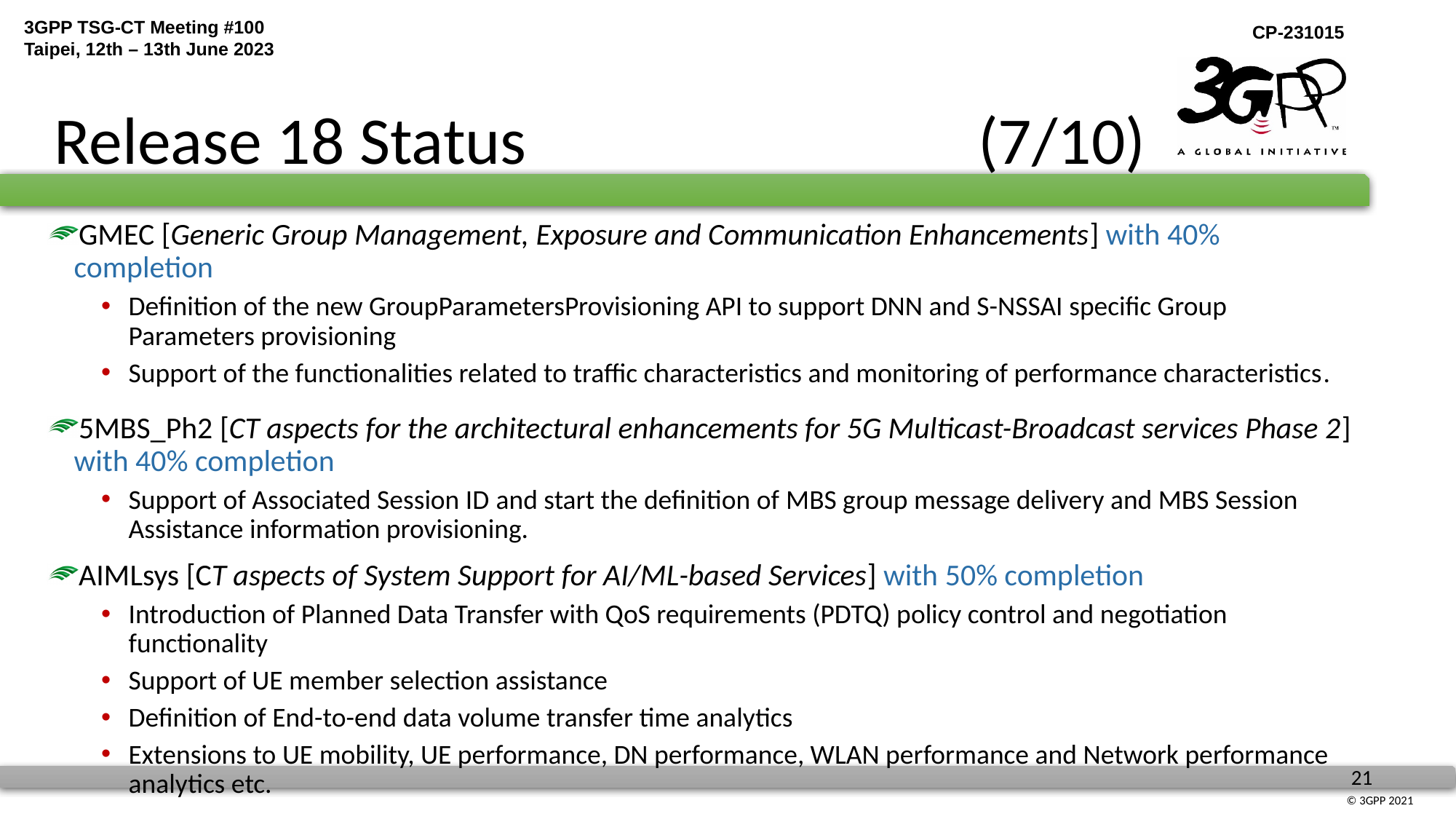

# Release 18 Status                              (7/10)
GMEC [Generic Group Management, Exposure and Communication Enhancements] with 40% completion
Definition of the new GroupParametersProvisioning API to support DNN and S-NSSAI specific Group Parameters provisioning
Support of the functionalities related to traffic characteristics and monitoring of performance characteristics.
5MBS_Ph2 [CT aspects for the architectural enhancements for 5G Multicast-Broadcast services Phase 2] with 40% completion
Support of Associated Session ID and start the definition of MBS group message delivery and MBS Session Assistance information provisioning.
AIMLsys [CT aspects of System Support for AI/ML-based Services] with 50% completion
Introduction of Planned Data Transfer with QoS requirements (PDTQ) policy control and negotiation functionality
Support of UE member selection assistance
Definition of End-to-end data volume transfer time analytics
Extensions to UE mobility, UE performance, DN performance, WLAN performance and Network performance analytics etc.